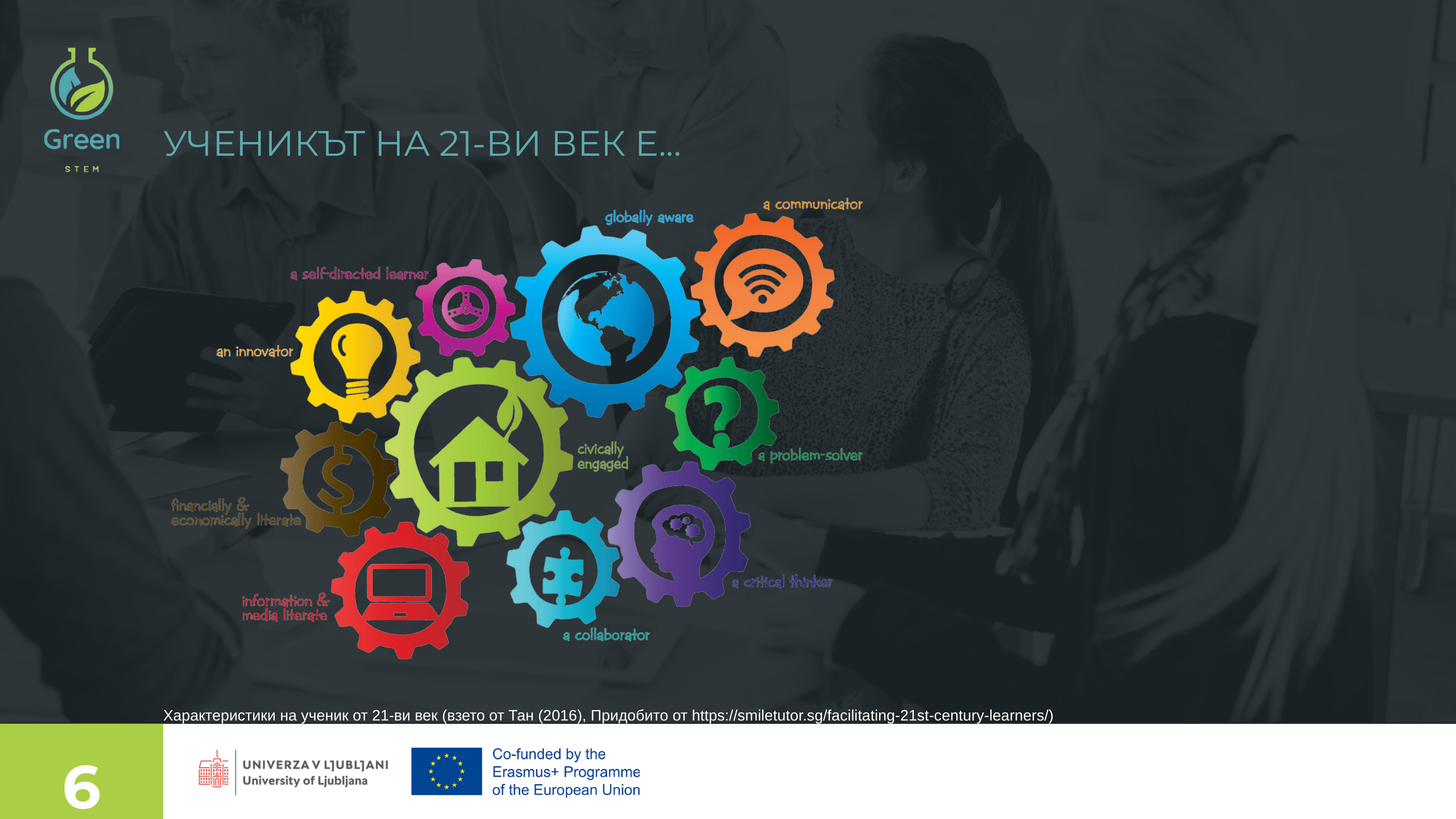

УЧЕНИКЪТ НА 21-ВИ ВЕК Е...

Характеристики на ученик от 21-ви век (взето от Тан (2016), Придобито от https://smiletutor.sg/facilitating-21st-century-learners/)

6

Presented by Rachelle Beaudry